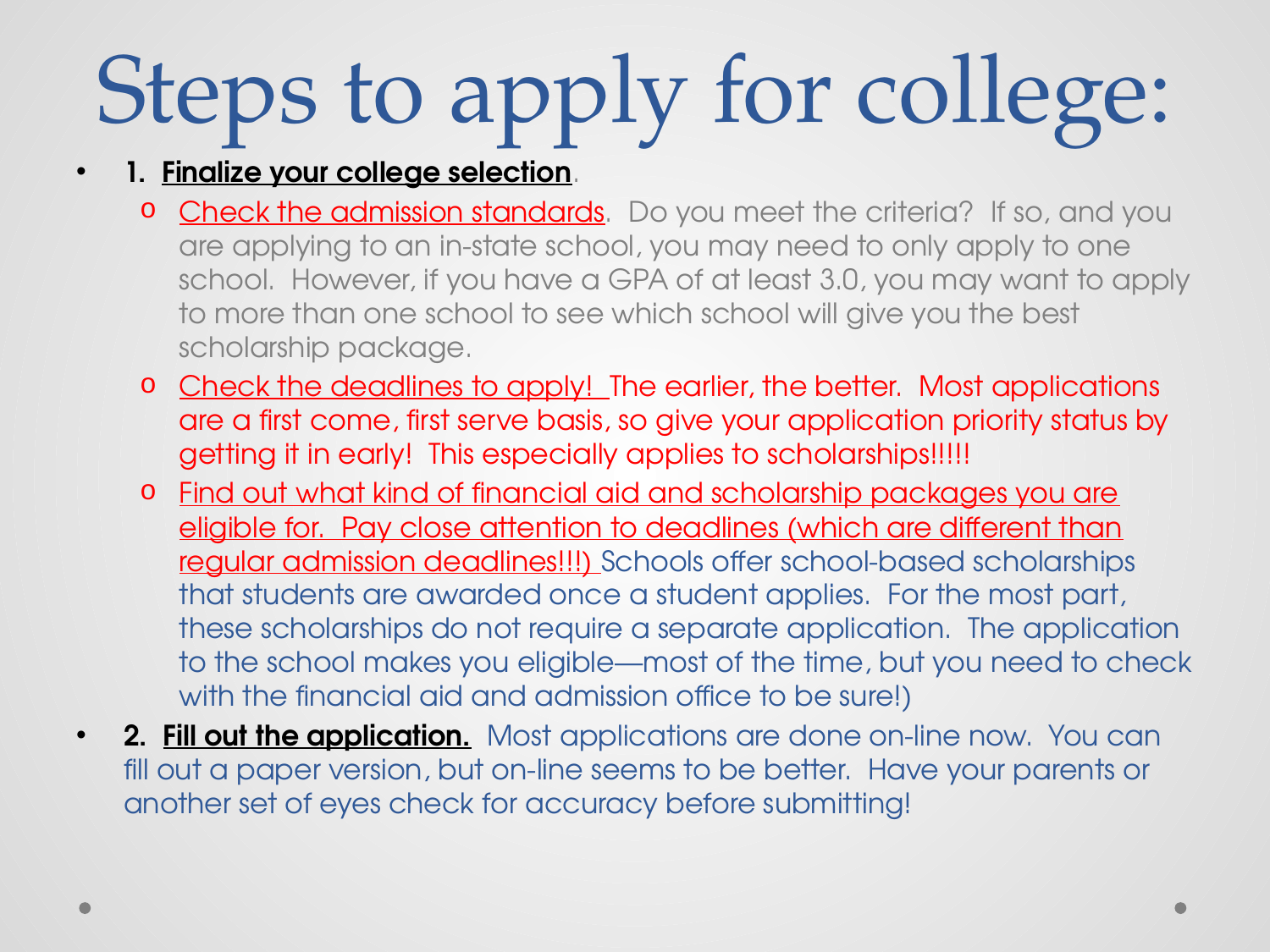

# Steps to apply for college:
1.  Finalize your college selection.
Check the admission standards.  Do you meet the criteria?  If so, and you are applying to an in-state school, you may need to only apply to one school.  However, if you have a GPA of at least 3.0, you may want to apply to more than one school to see which school will give you the best scholarship package.
Check the deadlines to apply!  The earlier, the better.  Most applications are a first come, first serve basis, so give your application priority status by getting it in early!  This especially applies to scholarships!!!!!
Find out what kind of financial aid and scholarship packages you are eligible for.  Pay close attention to deadlines (which are different than regular admission deadlines!!!) Schools offer school-based scholarships that students are awarded once a student applies.  For the most part, these scholarships do not require a separate application.  The application to the school makes you eligible—most of the time, but you need to check with the financial aid and admission office to be sure!)
2.  Fill out the application.  Most applications are done on-line now.  You can fill out a paper version, but on-line seems to be better.  Have your parents or another set of eyes check for accuracy before submitting!